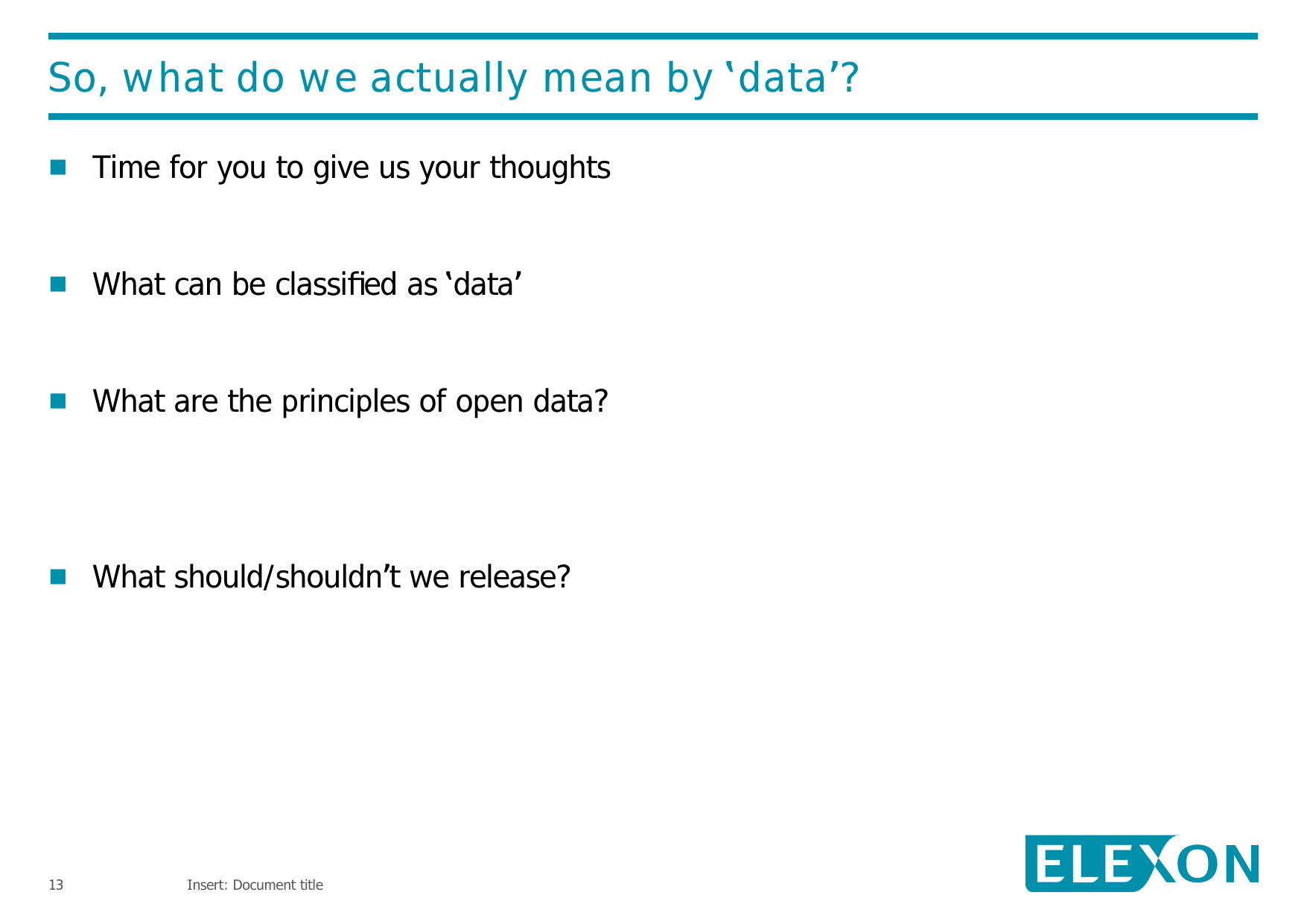

# So, what do we actually mean by ‘data’?
Time for you to give us your thoughts

What can be classified as ‘data’

What are the principles of open data?

What should/shouldn’t we release?
Insert: Document title
13